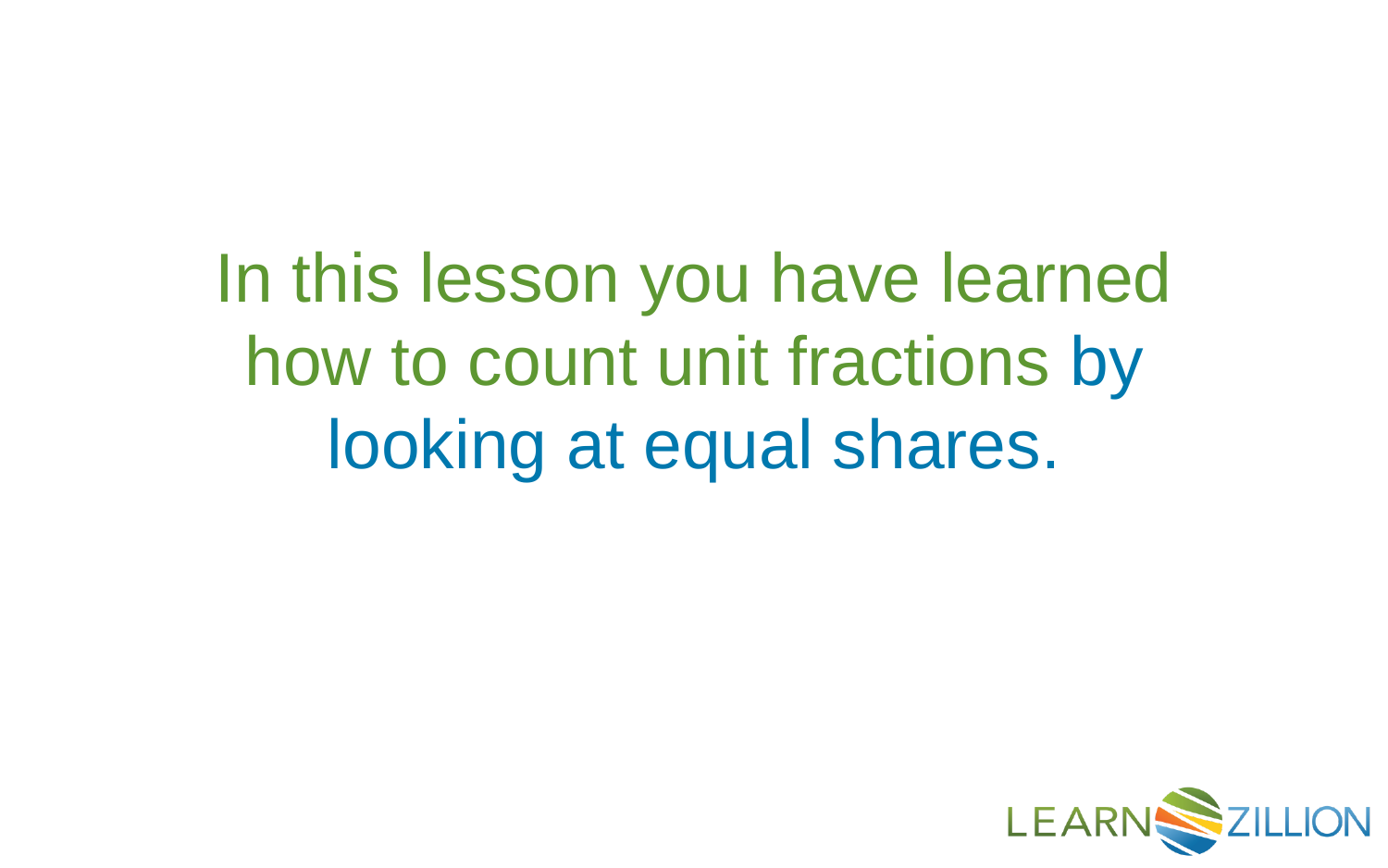

In this lesson you have learned how to count unit fractions by looking at equal shares.